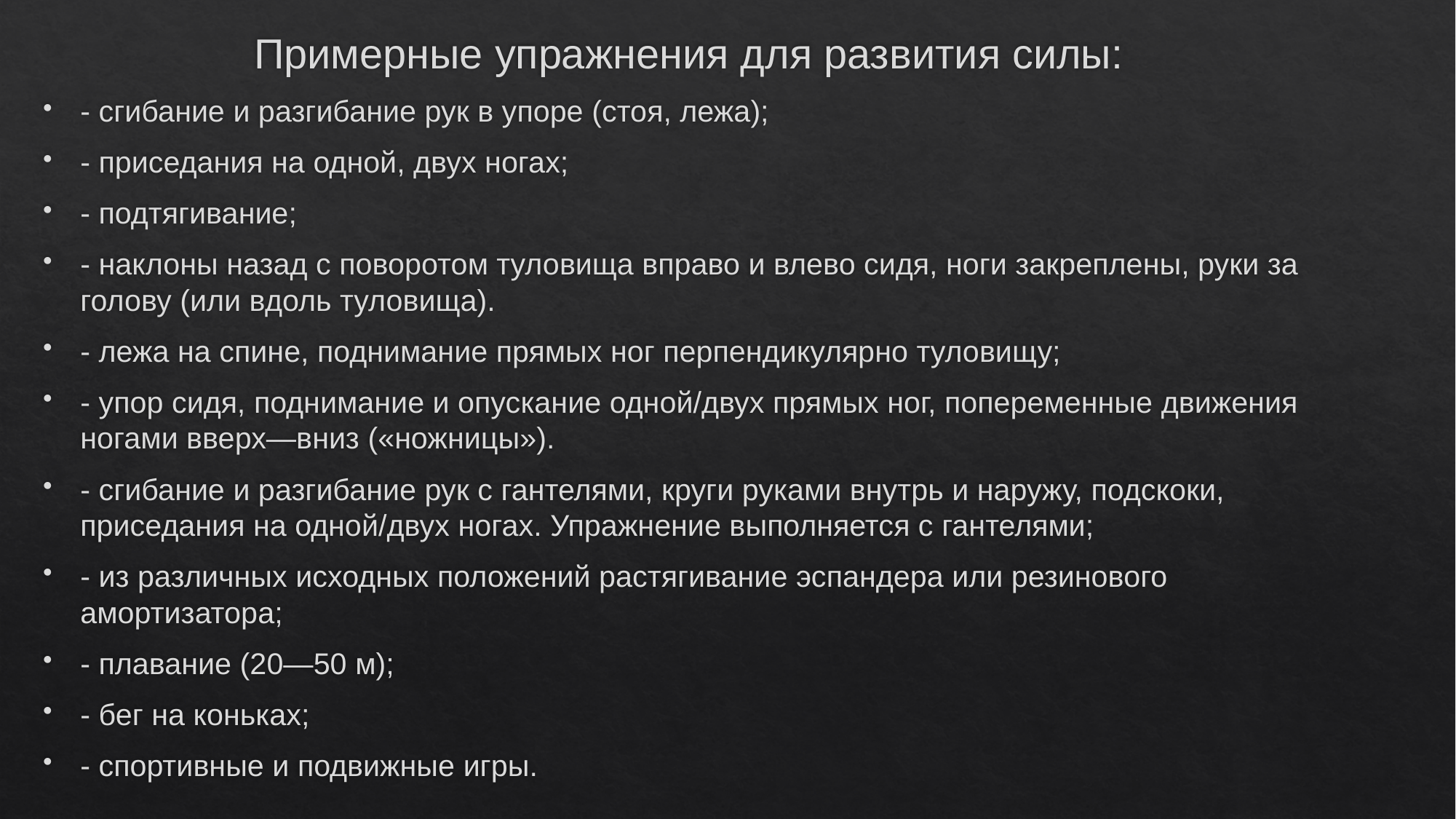

Примерные упражнения для развития силы:
- сгибание и разгибание рук в упоре (стоя, лежа);
- приседания на одной, двух ногах;
- подтягивание;
- наклоны назад с поворотом туловища вправо и влево сидя, ноги закреплены, руки за голову (или вдоль туловища).
- лежа на спине, поднимание прямых ног перпендикулярно туловищу;
- упор сидя, поднимание и опускание одной/двух прямых ног, попеременные движения ногами вверх—вниз («ножницы»).
- сгибание и разгибание рук с гантелями, круги руками внутрь и наружу, подскоки, приседания на одной/двух ногах. Упражнение выполняется с гантелями;
- из различных исходных положений растягивание эспандера или резинового амортизатора;
- плавание (20—50 м);
- бег на коньках;
- спортивные и подвижные игры.